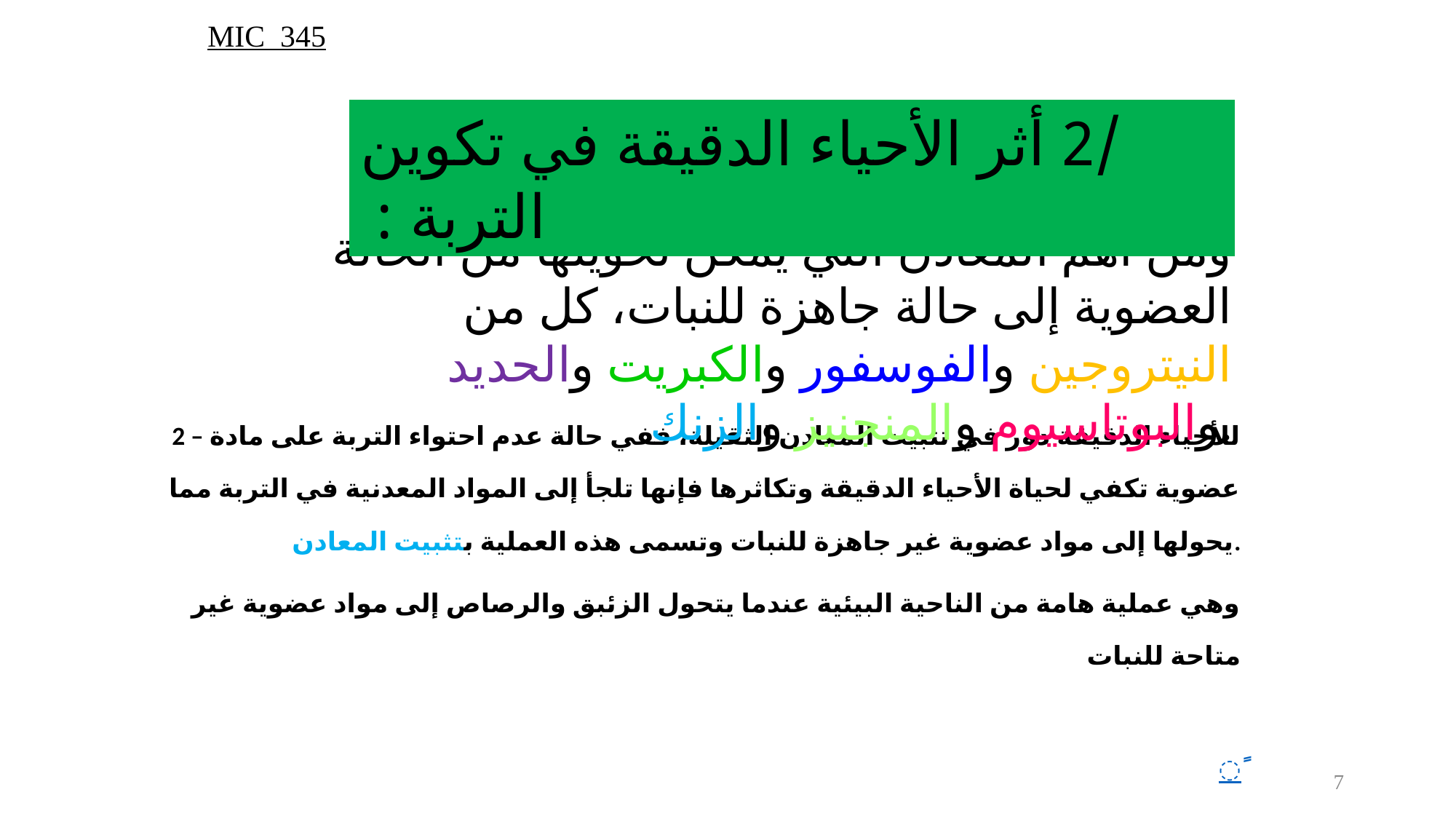

MIC  345
  /2 أثر الأحياء الدقيقة في تكوين التربة :
ومن أهم المعادن التي يمكن تحويلها من الحالة العضوية إلى حالة جاهزة للنبات، كل من النيتروجين والفوسفور والكبريت والحديد والبوتاسيوم والمنجنيز والزنك.
2 – للأحياء الدقيقة دور في تثبيت المعادن الثقيلة، ففي حالة عدم احتواء التربة على مادة عضوية تكفي لحياة الأحياء الدقيقة وتكاثرها فإنها تلجأ إلى المواد المعدنية في التربة مما يحولها إلى مواد عضوية غير جاهزة للنبات وتسمى هذه العملية بتثبيت المعادن.
وهي عملية هامة من الناحية البيئية عندما يتحول الزئبق والرصاص إلى مواد عضوية غير متاحة للنبات

ً

7